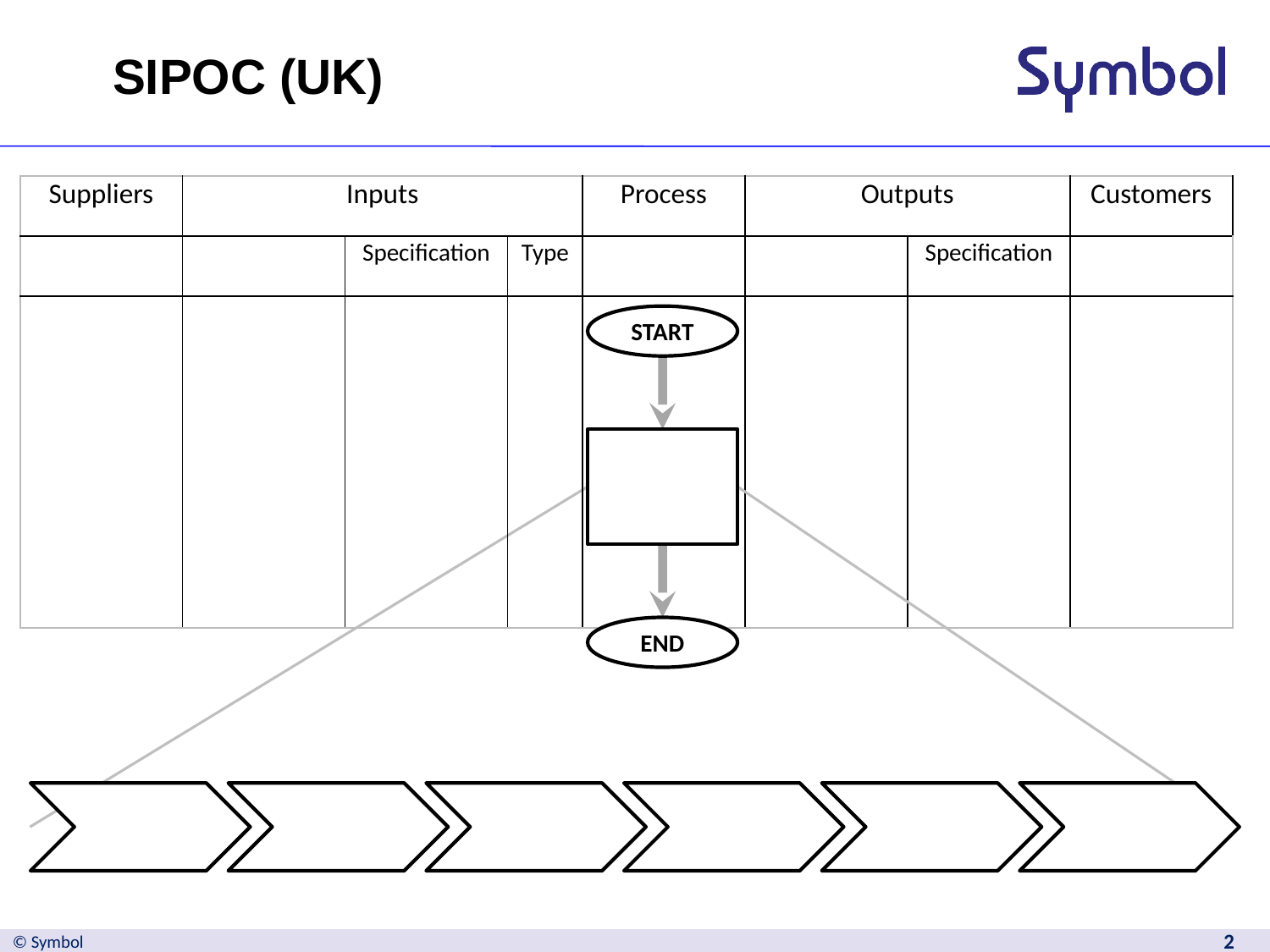

# SIPOC (UK)
| Suppliers | Inputs |  |  | Process | Outputs |  | Customers |
| --- | --- | --- | --- | --- | --- | --- | --- |
|  |  | Specification | Type |  |  | Specification |  |
|  |  |  |  |  |  |  |  |
START

END